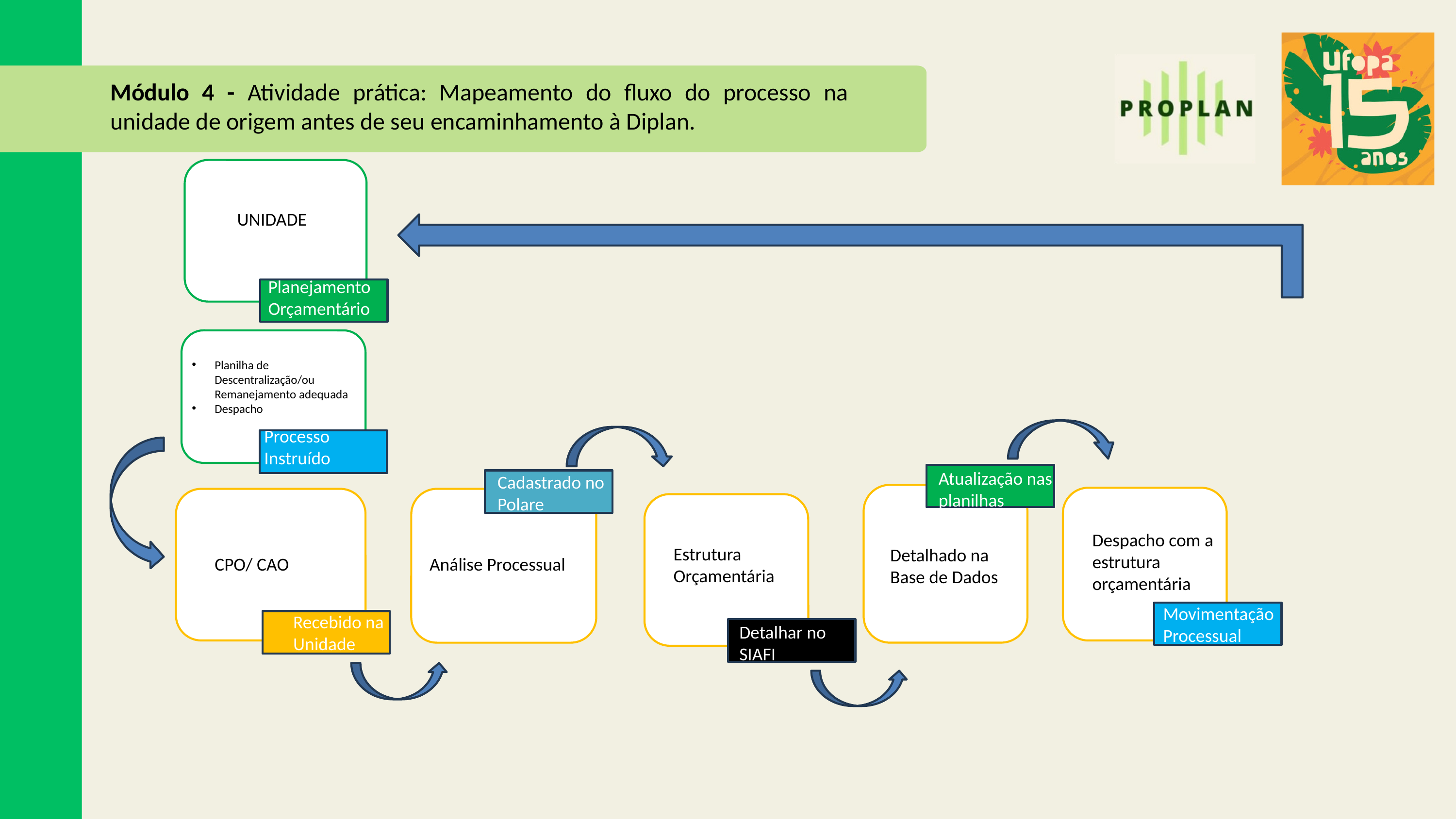

Módulo 4 - Atividade prática: Mapeamento do fluxo do processo na unidade de origem antes de seu encaminhamento à Diplan.

UNIDADE
Planejamento
Orçamentário

Planilha de Descentralização/ou Remanejamento adequada
Despacho

Processo Instruído

Atualização nas planilhas

Cadastrado no Polare

Análise

Despacho com a
estrutura
orçamentária
Estrutura Orçamentária
Detalhado na Base de Dados
CPO/ CAO
Análise Processual
Movimentação Processual

Recebido na Unidade

Detalhar no SIAFI